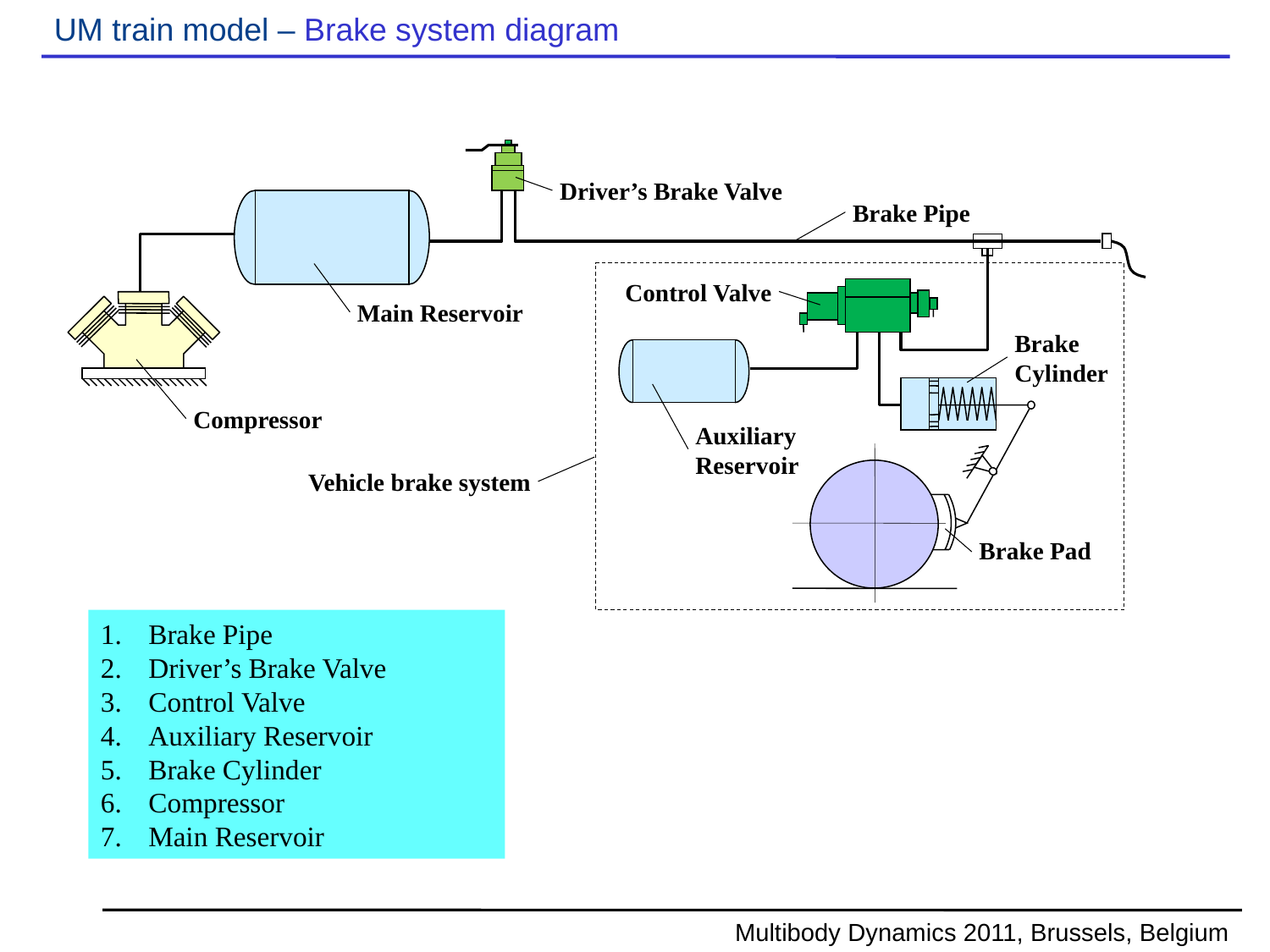

# UM train model – Brake system diagram

Driver’s Brake Valve

Brake Pipe

Control Valve

Main Reservoir
Brake Cylinder

Compressor

Auxiliary
Reservoir

Vehicle brake system

Brake Pad

Brake Pipe
Driver’s Brake Valve
Control Valve
Auxiliary Reservoir
Brake Cylinder
Compressor
Main Reservoir